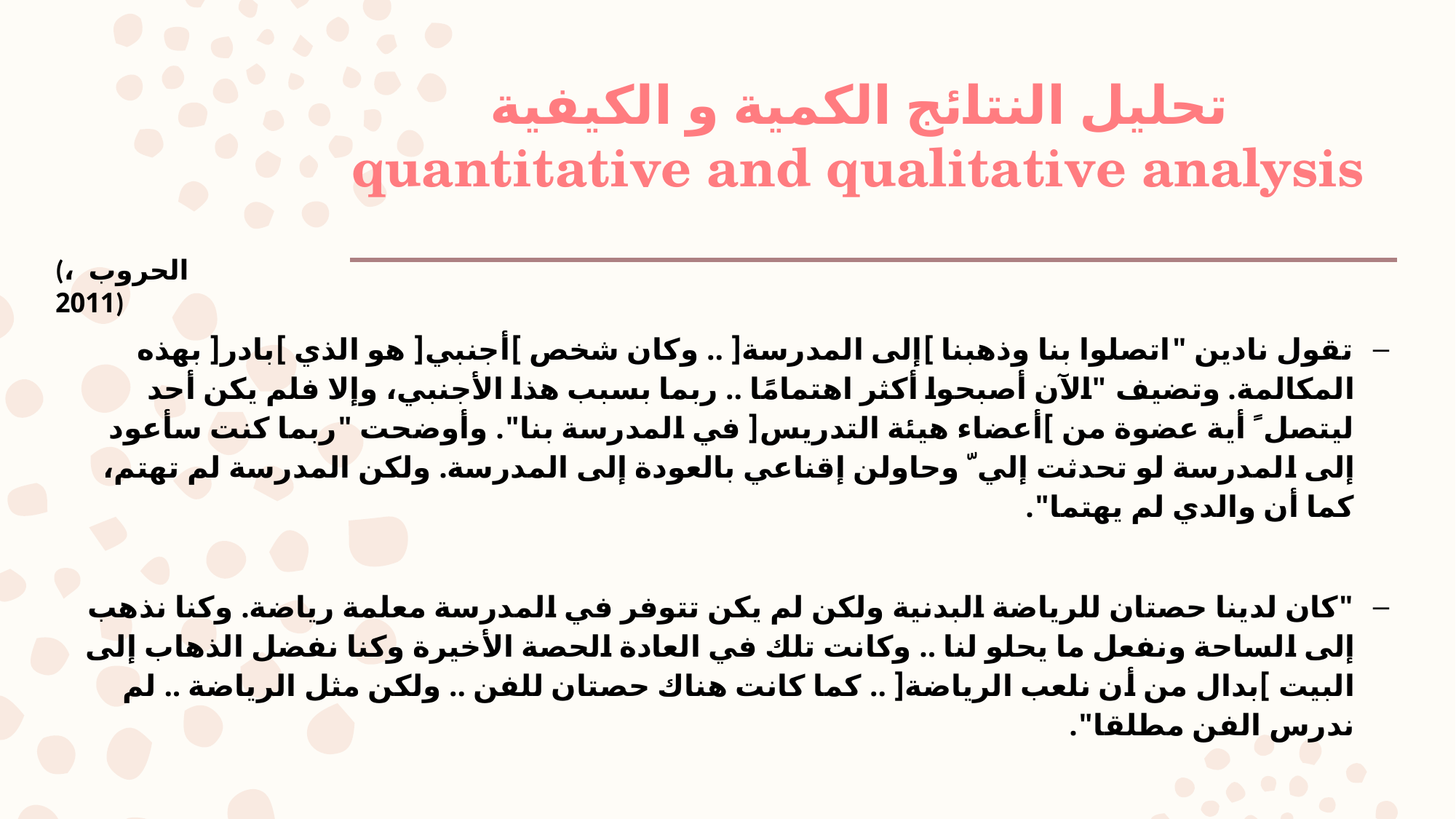

# تحليل النتائج الكمية و الكيفية quantitative and qualitative analysis
(الحروب  ، 2011)
تقول نادين "اتصلوا بنا وذهبنا ]إلى المدرسة[ .. وكان شخص ]أجنبي[ هو الذي ]بادر[ بهذه المكالمة. وتضيف "الآن أصبحوا أكثر اهتمامًا .. ربما بسبب هذا الأجنبي، وإلا فلم يكن أحد ليتصل ً أية عضوة من ]أعضاء هيئة التدريس[ في المدرسة بنا". وأوضحت "ربما كنت سأعود إلى المدرسة لو تحدثت إلي ّ وحاولن إقناعي بالعودة إلى المدرسة. ولكن المدرسة لم تهتم، كما أن والدي لم يهتما".

"كان لدينا حصتان للرياضة البدنية ولكن لم يكن تتوفر في المدرسة معلمة رياضة. وكنا نذهب إلى الساحة ونفعل ما يحلو لنا .. وكانت تلك في العادة الحصة الأخيرة وكنا نفضل الذهاب إلى البيت ]بدال من أن نلعب الرياضة[ .. كما كانت هناك حصتان للفن .. ولكن مثل الرياضة .. لم ندرس الفن مطلقا".